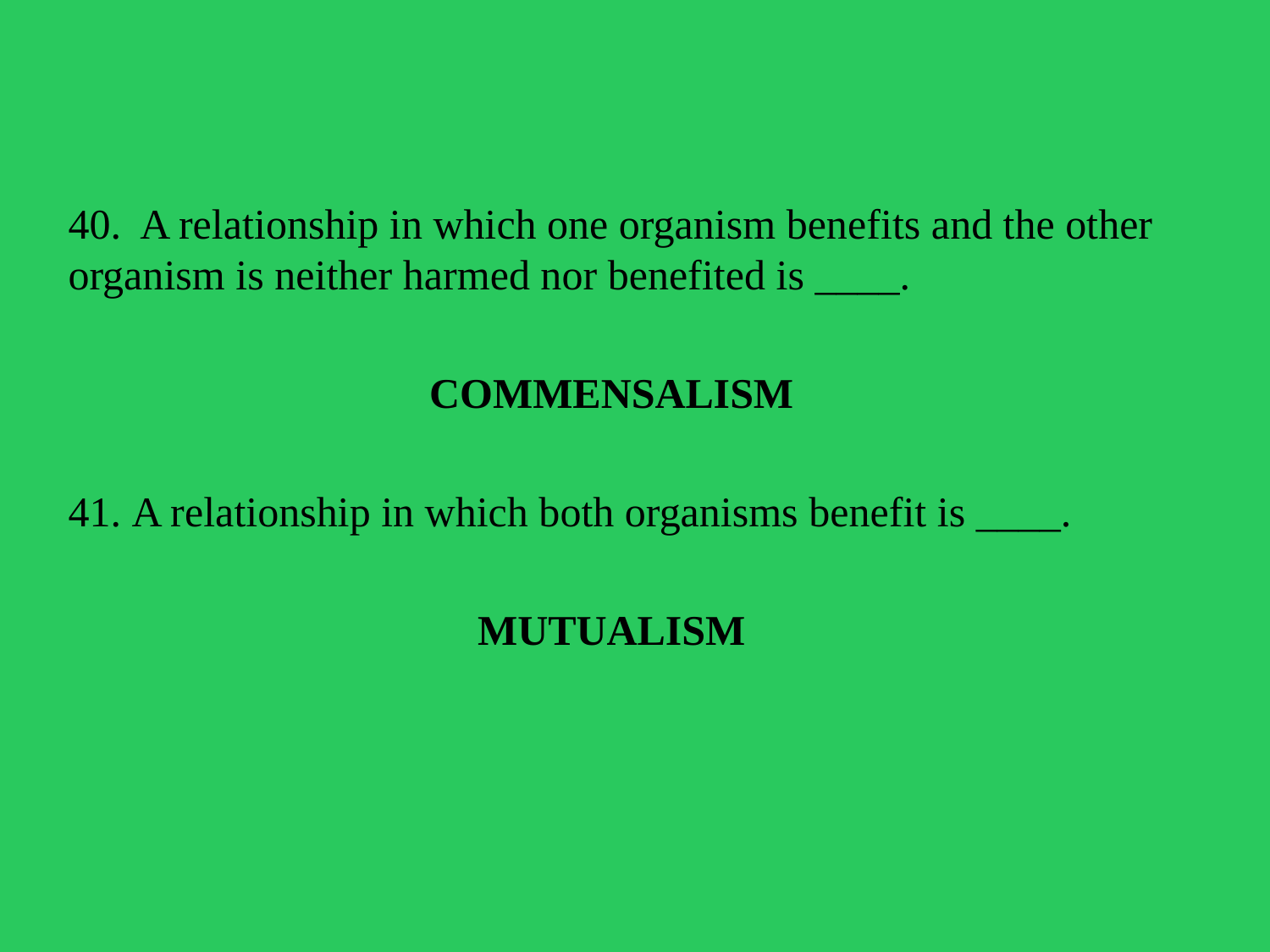

40.  A relationship in which one organism benefits and the other organism is neither harmed nor benefited is ____.

COMMENSALISM

A relationship in which both organisms benefit is ____.

MUTUALISM